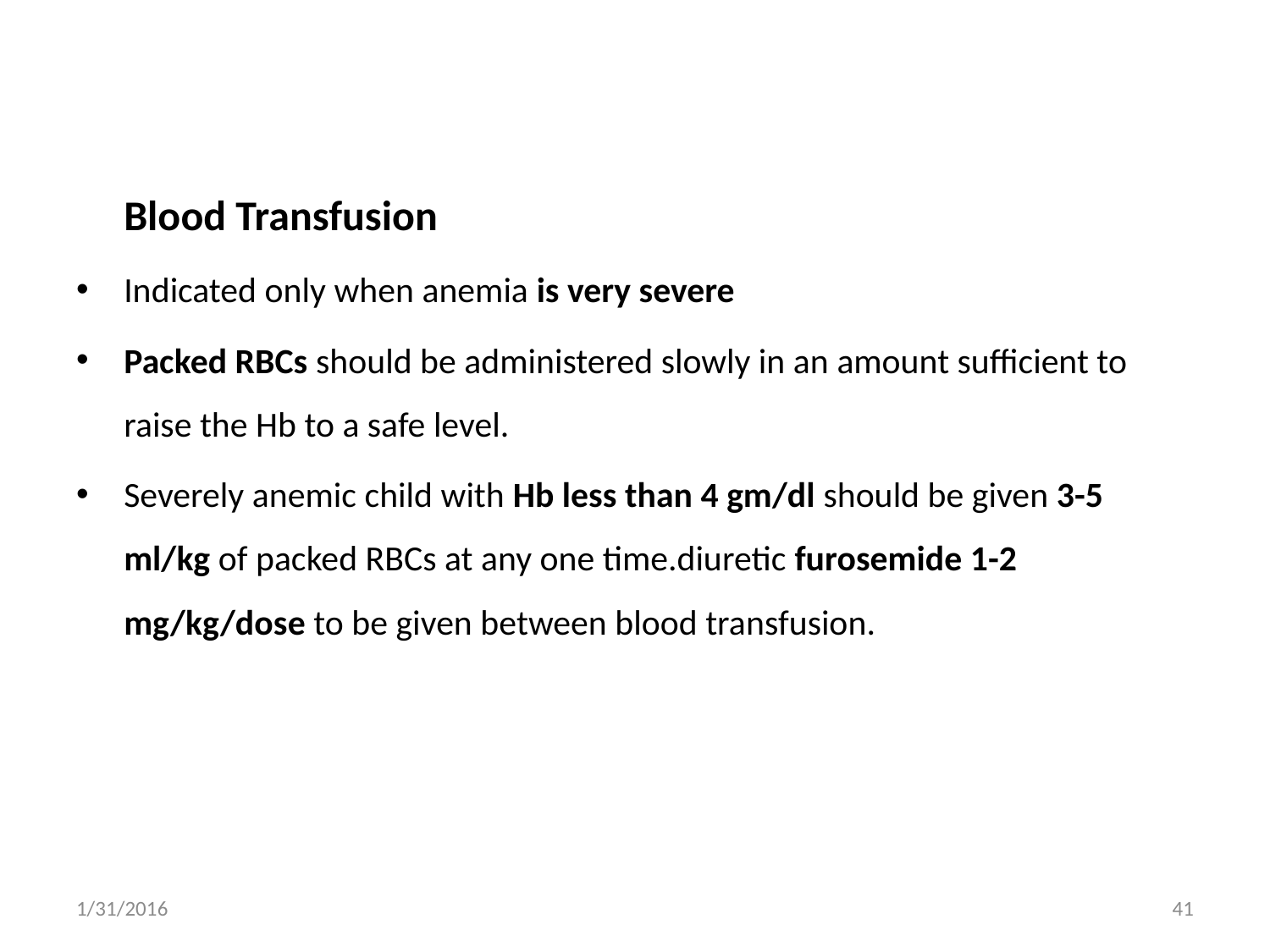

Blood Transfusion
Indicated only when anemia is very severe
Packed RBCs should be administered slowly in an amount sufficient to raise the Hb to a safe level.
Severely anemic child with Hb less than 4 gm/dl should be given 3-5 ml/kg of packed RBCs at any one time.diuretic furosemide 1-2 mg/kg/dose to be given between blood transfusion.

1/31/2016
41